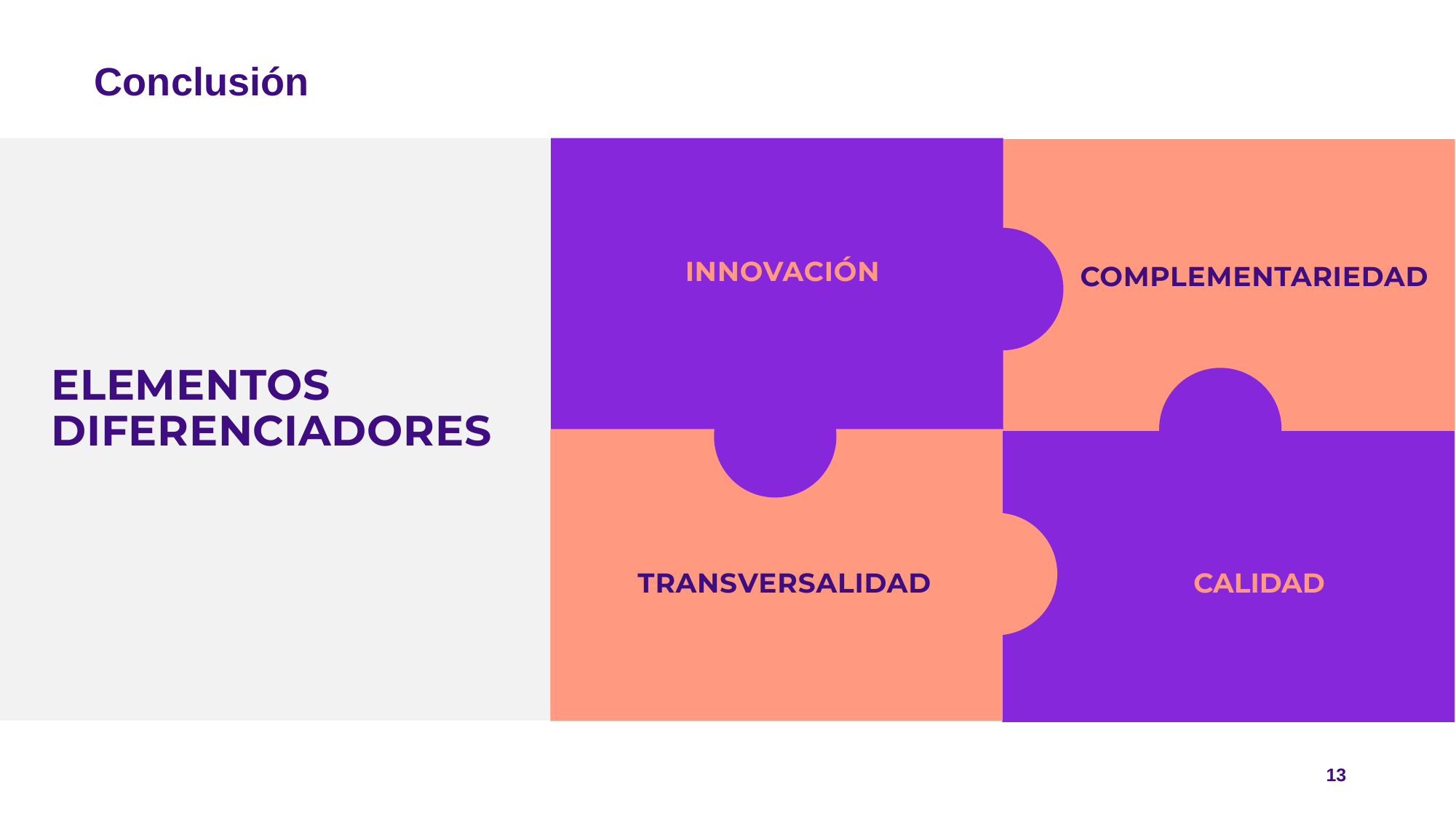

Conclusión

INNOVACIÓN
COMPLEMENTARIEDAD
# ELEMENTOS DIFERENCIADORES

CALIDAD
TRANSVERSALIDAD
13